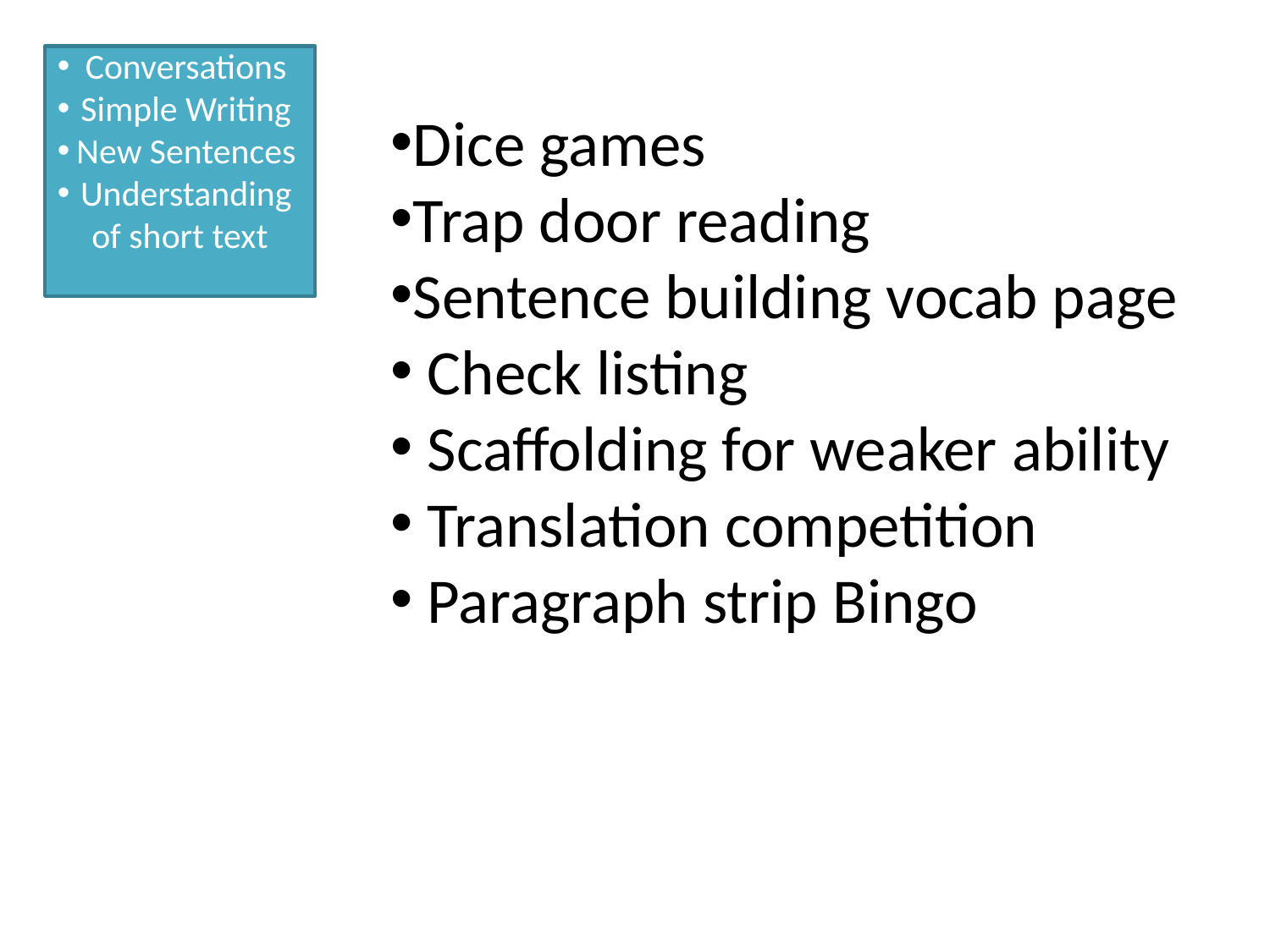

Conversations
Simple Writing
New Sentences
Understanding of short text

Dice games
Trap door reading
Sentence building vocab page
 Check listing
 Scaffolding for weaker ability
 Translation competition
 Paragraph strip Bingo